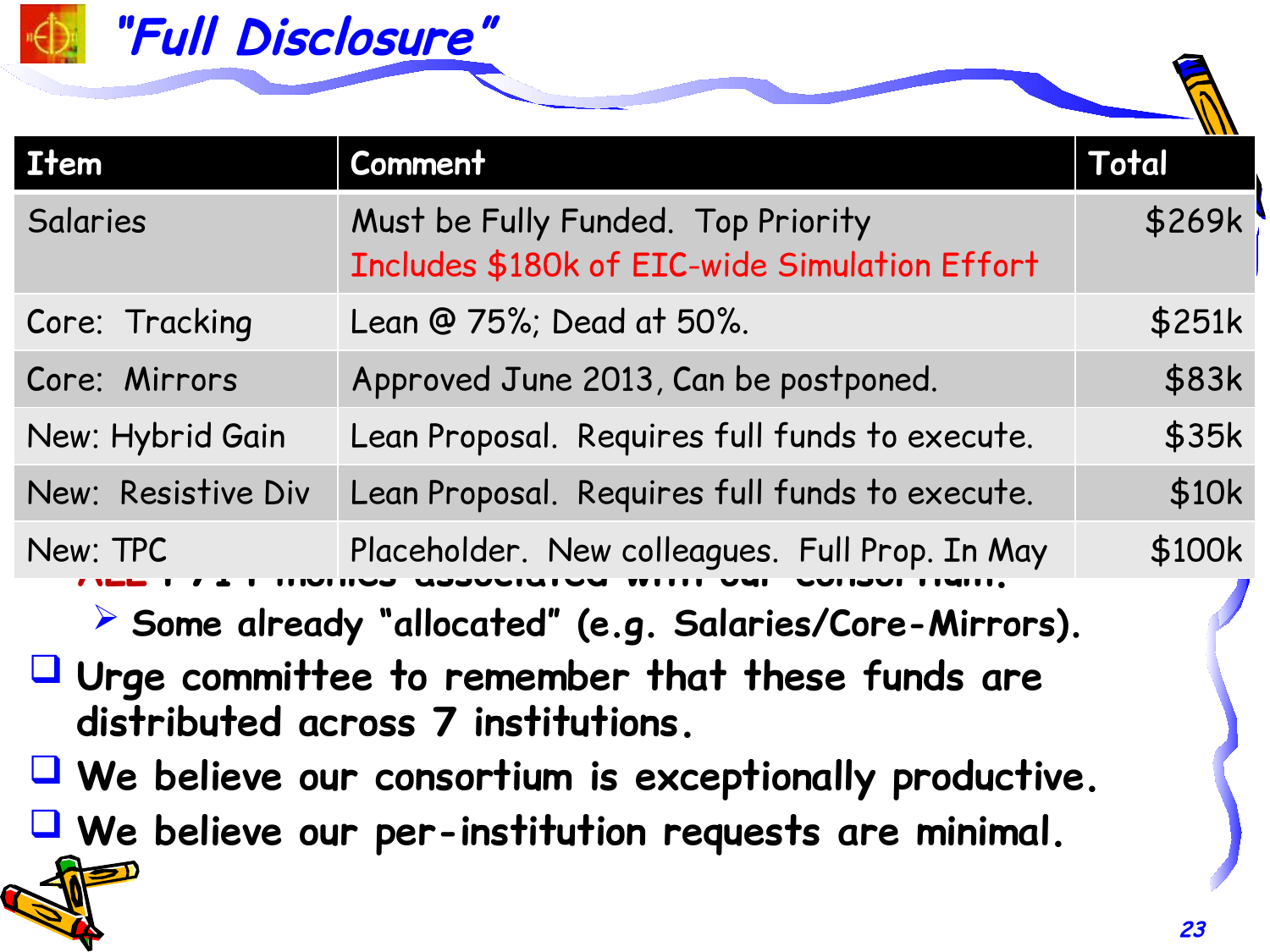

# “Full Disclosure”
| Item | Comment | Total |
| --- | --- | --- |
| Salaries | Must be Fully Funded. Top Priority Includes $180k of EIC-wide Simulation Effort | $269k |
| Core: Tracking | Lean @ 75%; Dead at 50%. | $251k |
| Core: Mirrors | Approved June 2013, Can be postponed. | $83k |
| New: Hybrid Gain | Lean Proposal. Requires full funds to execute. | $35k |
| New: Resistive Div | Lean Proposal. Requires full funds to execute. | $10k |
| New: TPC | Placeholder. New colleagues. Full Prop. In May | $100k |
ALL FY14 monies associated with our consortium.
Some already “allocated” (e.g. Salaries/Core-Mirrors).
Urge committee to remember that these funds are distributed across 7 institutions.
We believe our consortium is exceptionally productive.
We believe our per-institution requests are minimal.
23